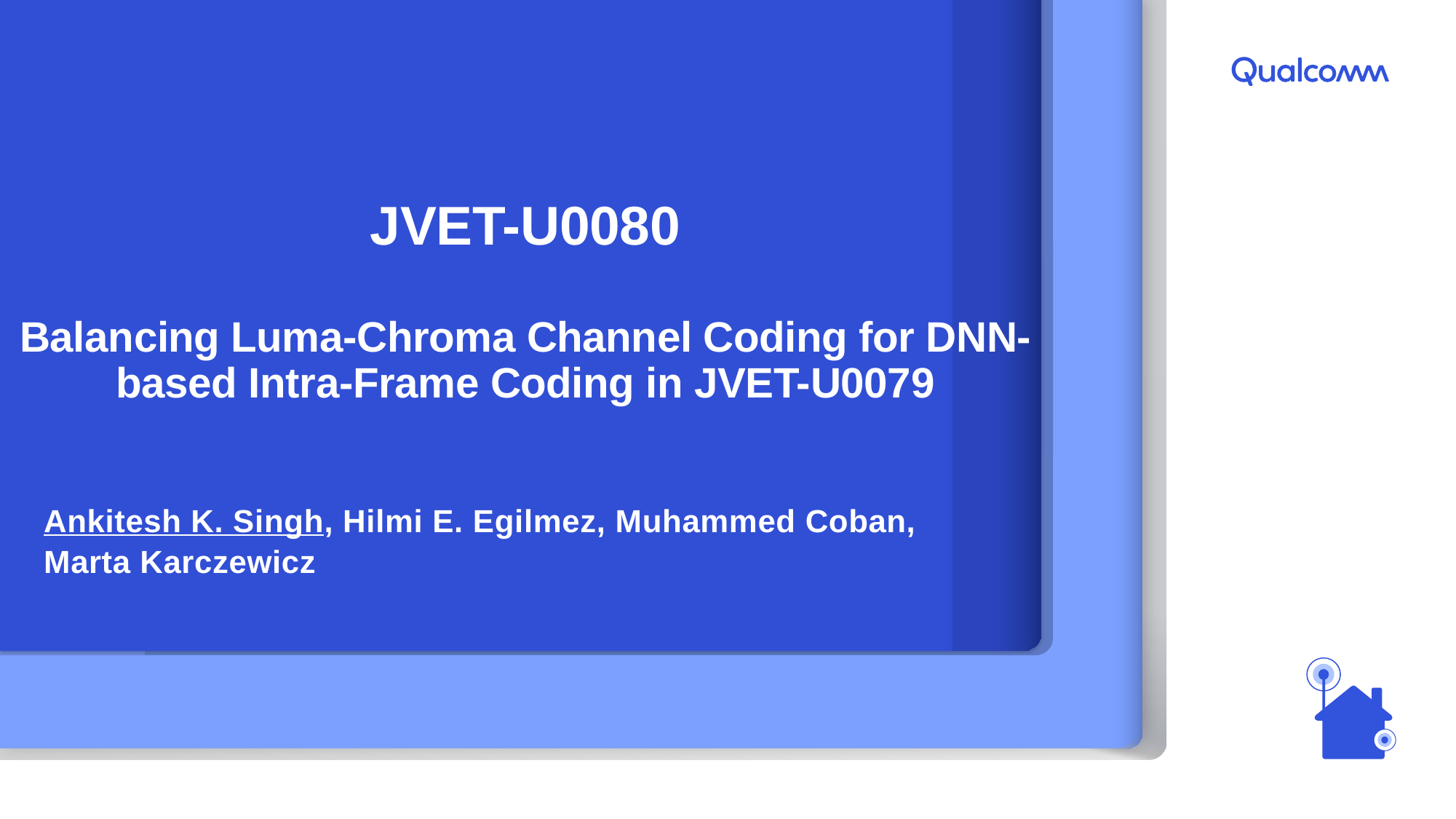

# JVET-U0080 Balancing Luma-Chroma Channel Coding for DNN-based Intra-Frame Coding in JVET-U0079
Ankitesh K. Singh, Hilmi E. Egilmez, Muhammed Coban, Marta Karczewicz